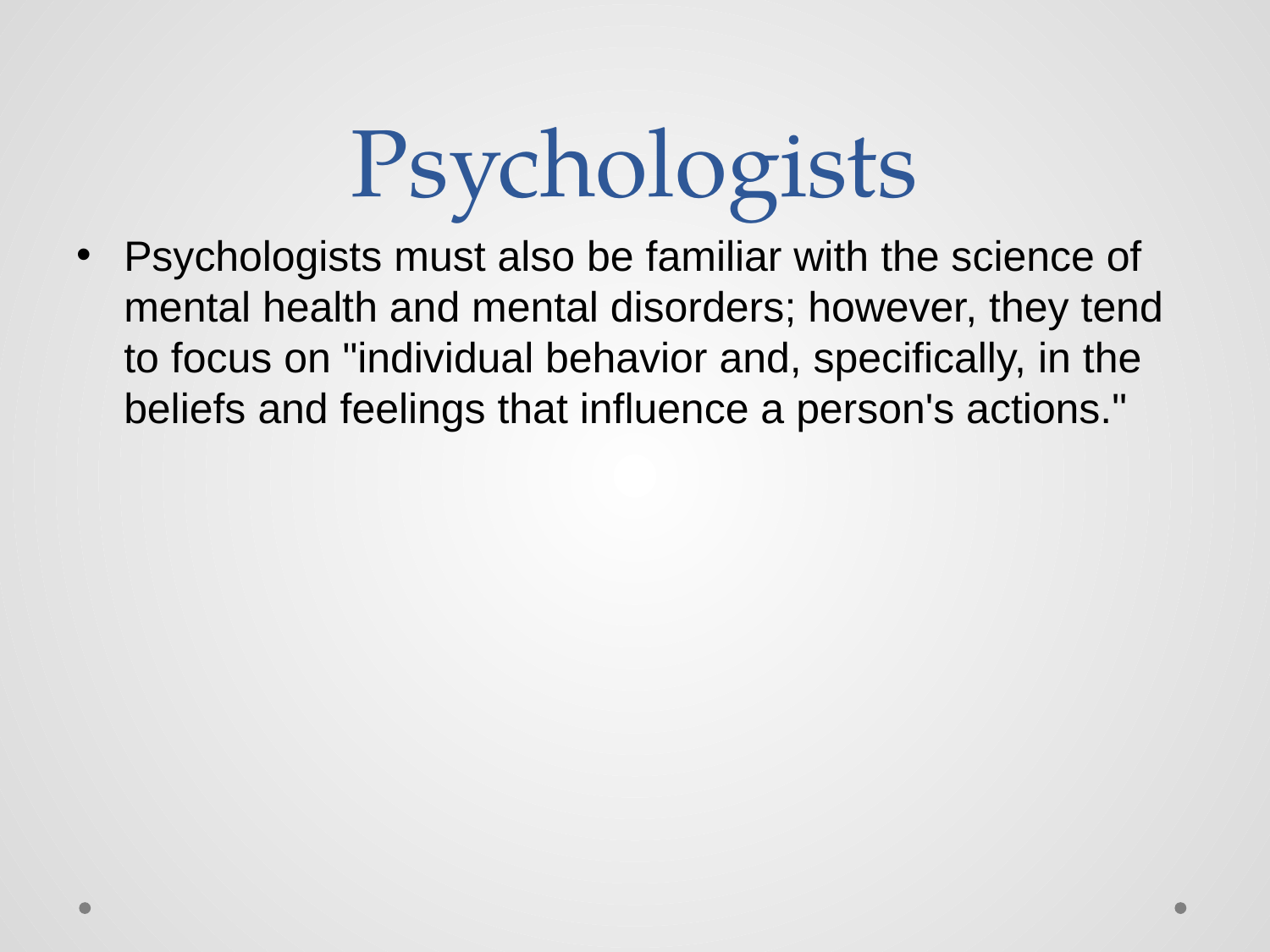

# Psychologists
Psychologists must also be familiar with the science of mental health and mental disorders; however, they tend to focus on "individual behavior and, specifically, in the beliefs and feelings that influence a person's actions."